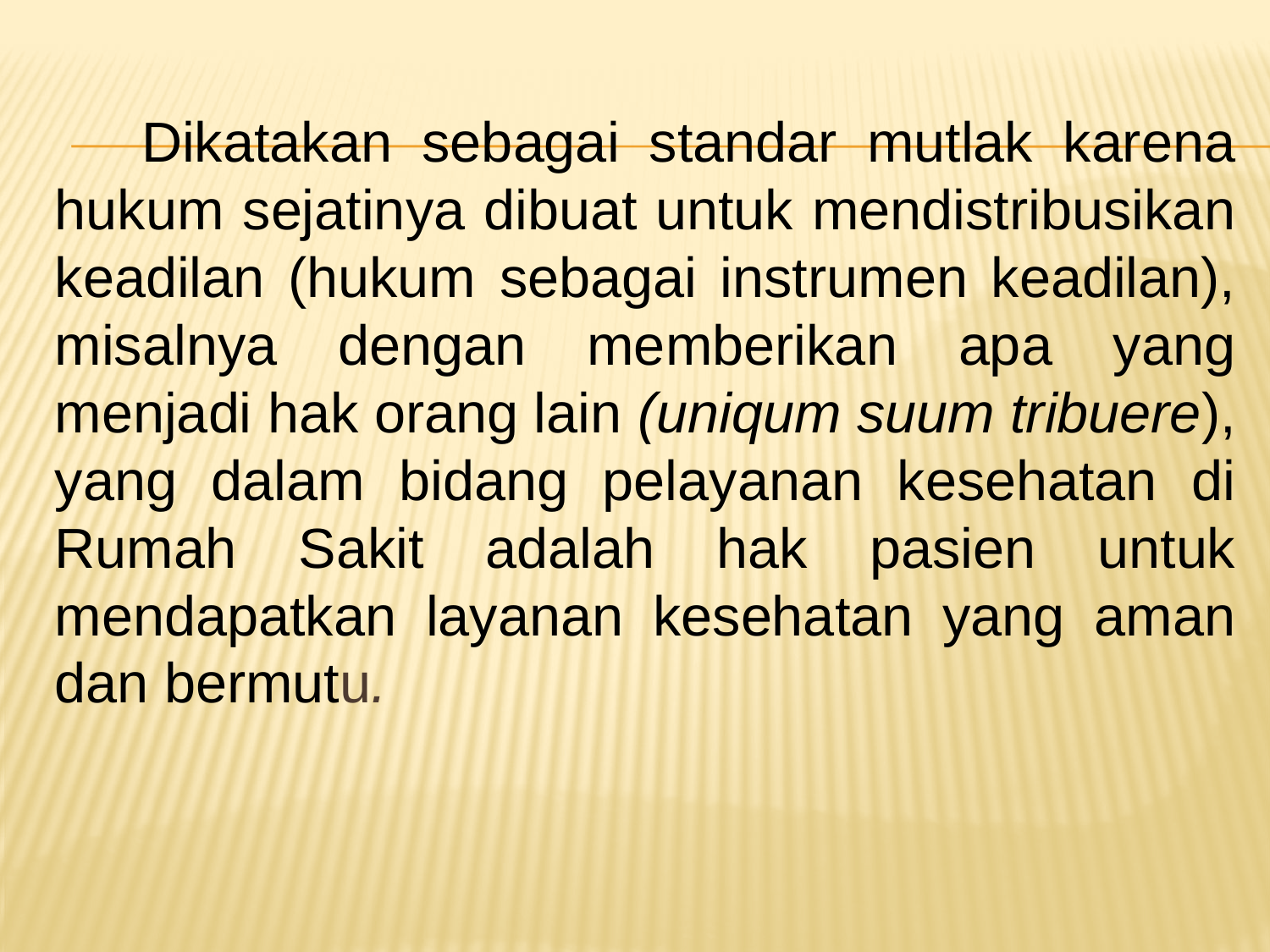

Dikatakan sebagai standar mutlak karena hukum sejatinya dibuat untuk mendistribusikan keadilan (hukum sebagai instrumen keadilan), misalnya dengan memberikan apa yang menjadi hak orang lain (uniqum suum tribuere), yang dalam bidang pelayanan kesehatan di Rumah Sakit adalah hak pasien untuk mendapatkan layanan kesehatan yang aman dan bermutu.